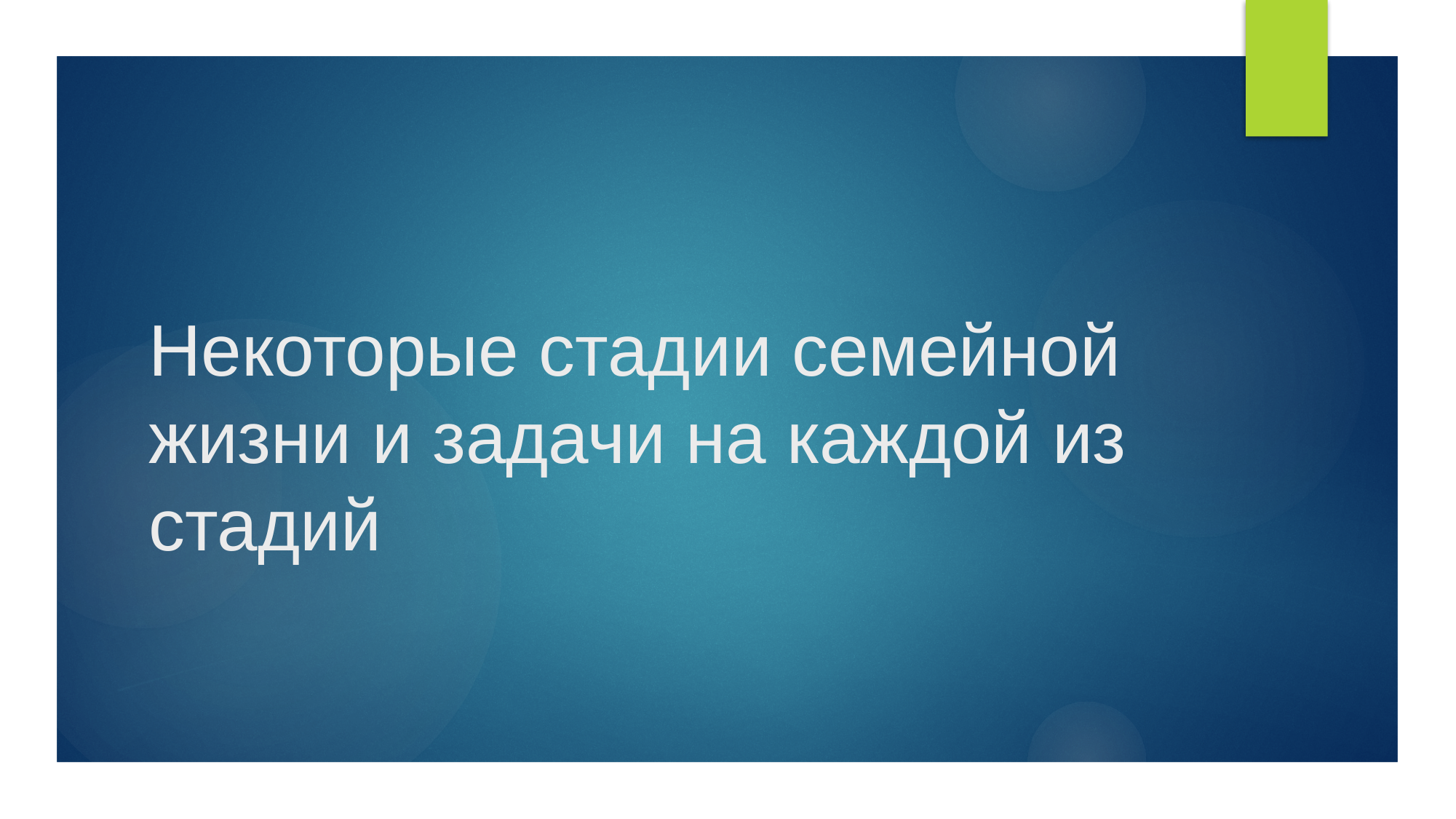

# Некоторые стадии семейной жизни и задачи на каждой из стадий